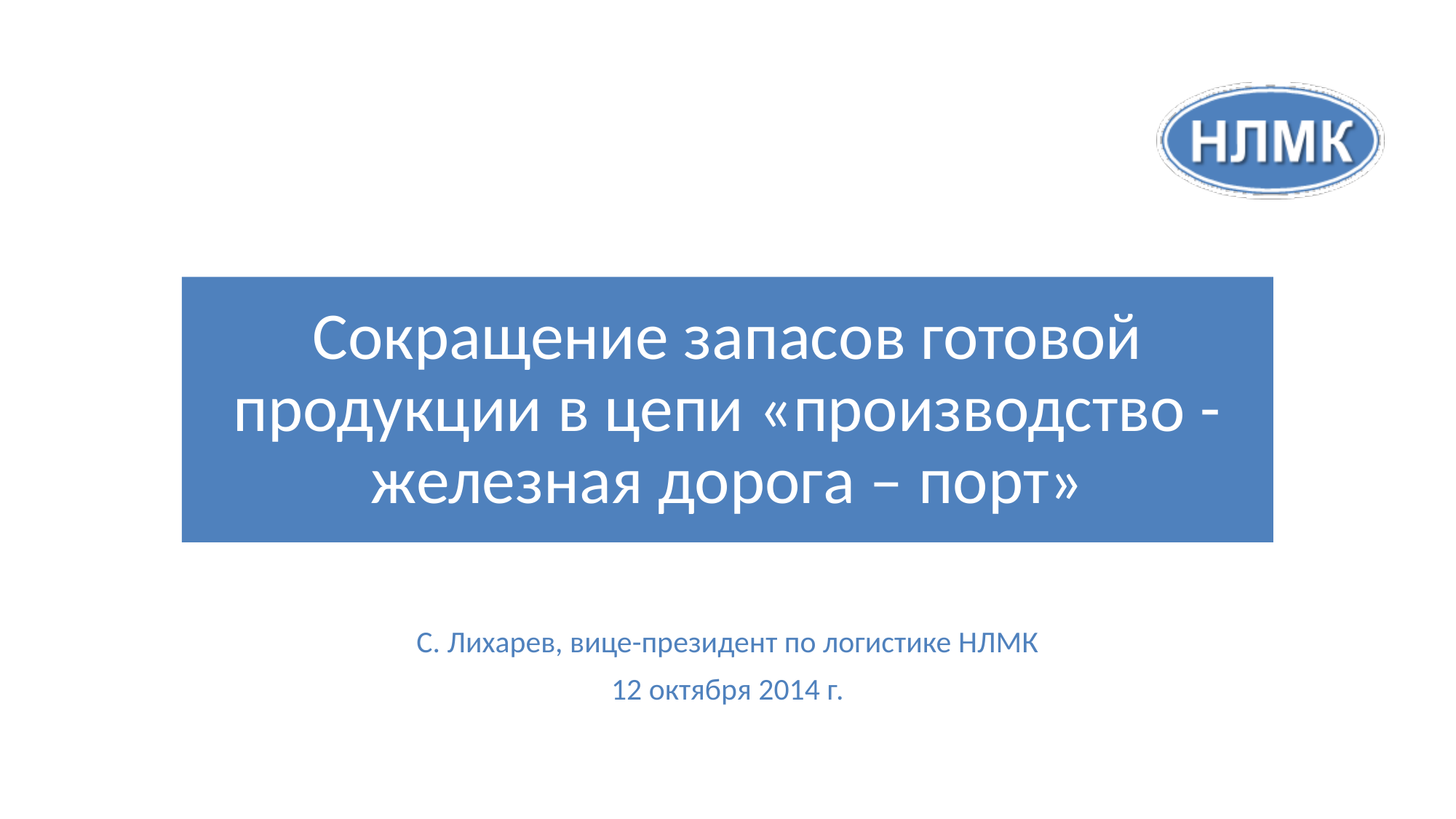

# Сокращение запасов готовой продукции в цепи «производство - железная дорога – порт»
С. Лихарев, вице-президент по логистике НЛМК
12 октября 2014 г.